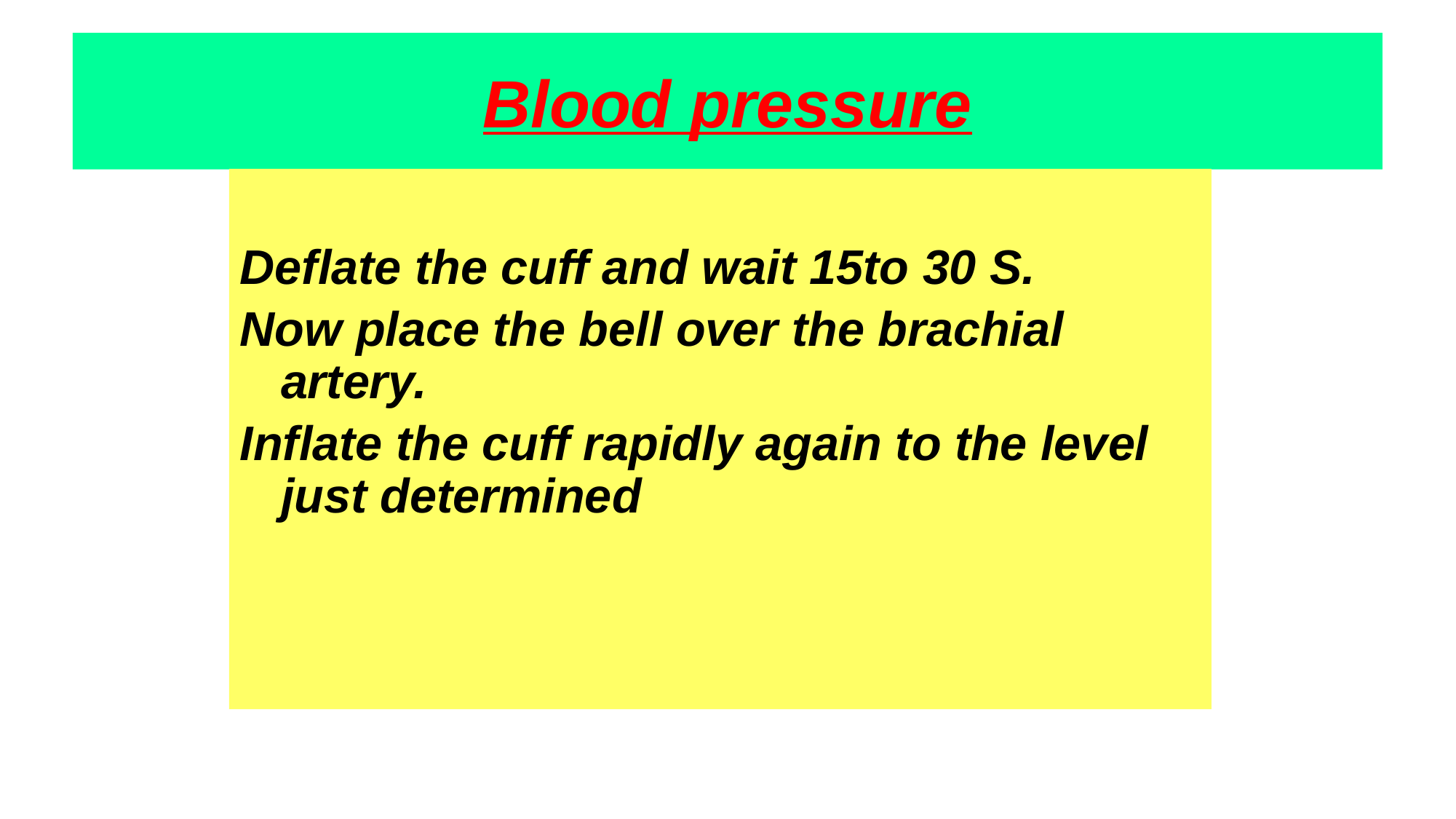

# Blood pressure

Deflate the cuff and wait 15to 30 S.
Now place the bell over the brachial artery.
Inflate the cuff rapidly again to the level just determined